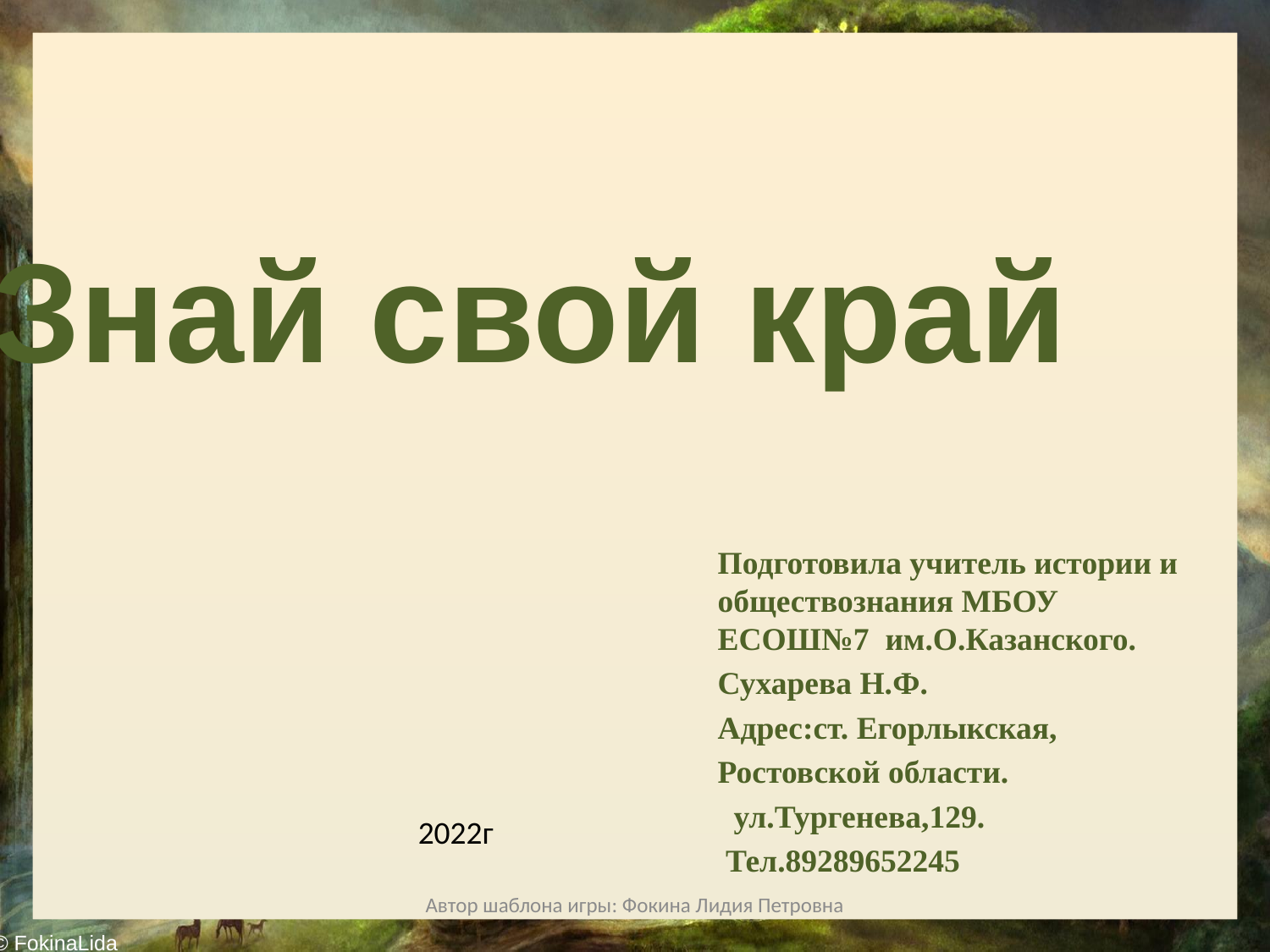

# Знай свой край
Подготовила учитель истории и обществознания МБОУ ЕСОШ№7  им.О.Казанского.
Сухарева Н.Ф.
Адрес:ст. Егорлыкская,
Ростовской области.
  ул.Тургенева,129.
 Тел.89289652245

2022г
Автор шаблона игры: Фокина Лидия Петровна